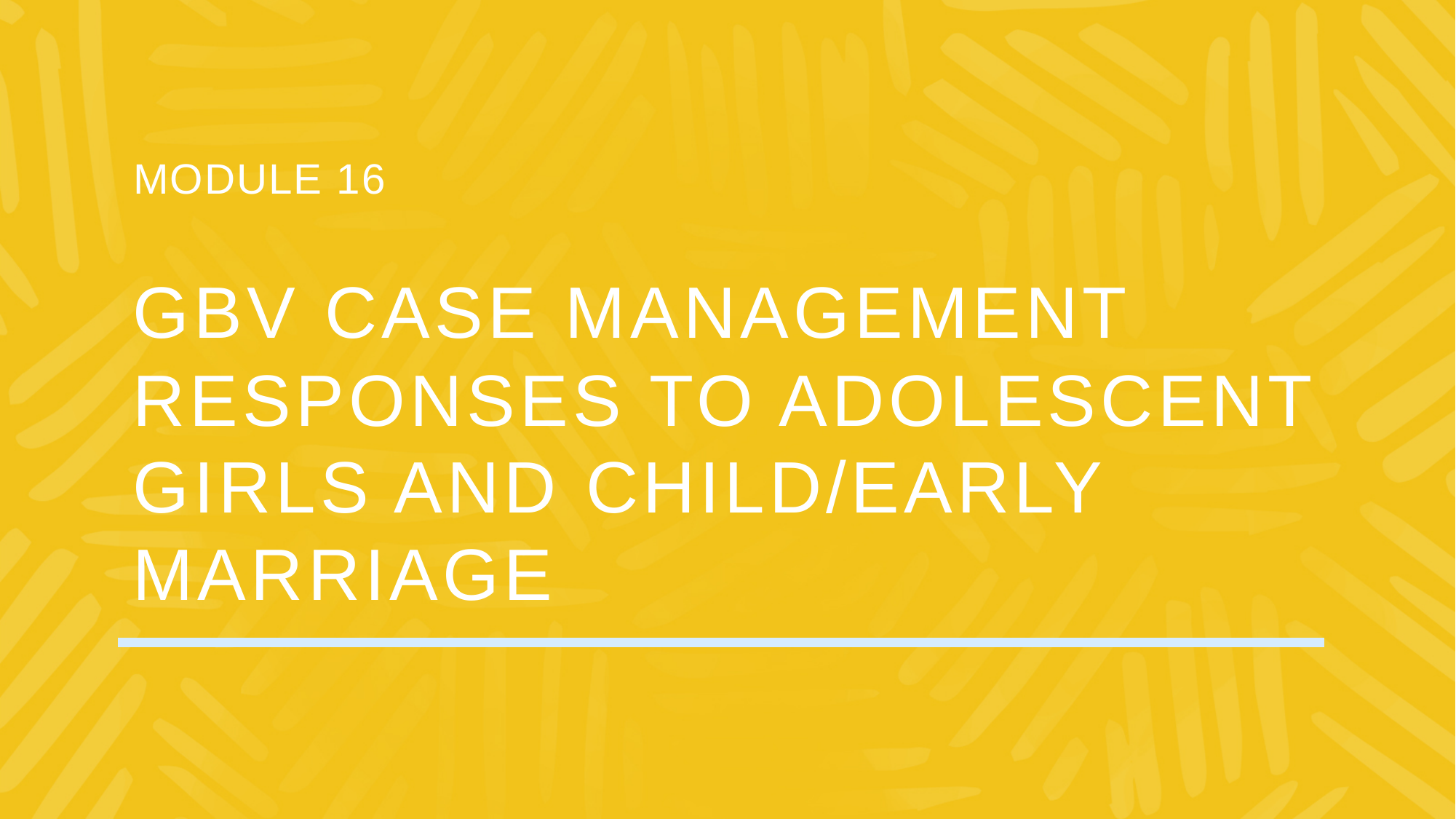

MODULE 16
# GBV CASE MANAGEMENT responseS to adolescent girls and Child/early marriage